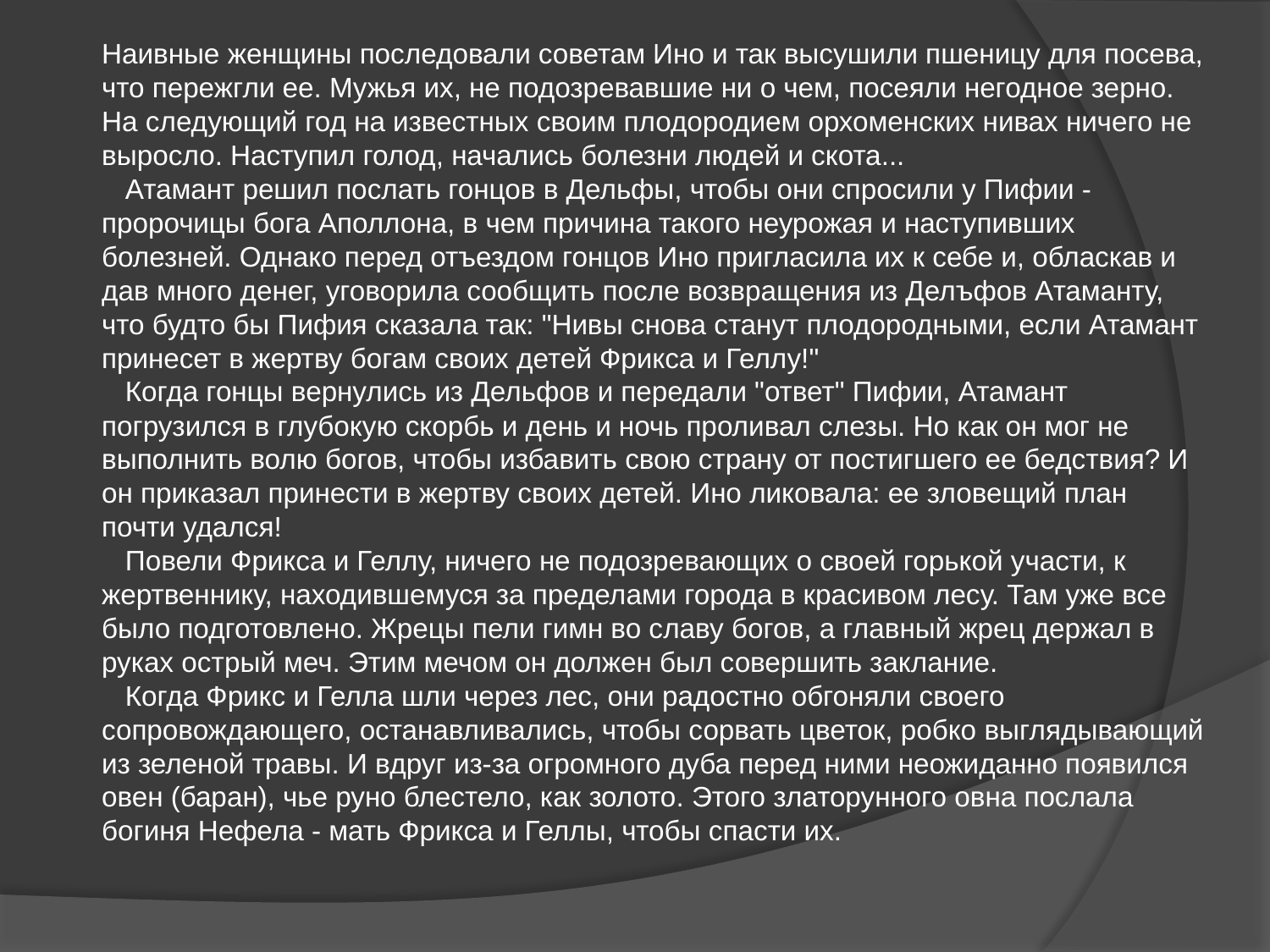

Наивные женщины последовали советам Ино и так высушили пшеницу для посева, что пережгли ее. Мужья их, не подозревавшие ни о чем, посеяли негодное зерно. На следующий год на известных своим плодородием орхоменских нивах ничего не выросло. Наступил голод, начались болезни людей и скота...
   Атамант решил послать гонцов в Дельфы, чтобы они спросили у Пифии - пророчицы бога Аполлона, в чем причина такого неурожая и наступивших болезней. Однако перед отъездом гонцов Ино пригласила их к себе и, обласкав и дав много денег, уговорила сообщить после возвращения из Делъфов Атаманту, что будто бы Пифия сказала так: "Нивы снова станут плодородными, если Атамант принесет в жертву богам своих детей Фрикса и Геллу!"
   Когда гонцы вернулись из Дельфов и передали "ответ" Пифии, Атамант погрузился в глубокую скорбь и день и ночь проливал слезы. Но как он мог не выполнить волю богов, чтобы избавить свою страну от постигшего ее бедствия? И он приказал принести в жертву своих детей. Ино ликовала: ее зловещий план почти удался!
   Повели Фрикса и Геллу, ничего не подозревающих о своей горькой участи, к жертвеннику, находившемуся за пределами города в красивом лесу. Там уже все было подготовлено. Жрецы пели гимн во славу богов, а главный жрец держал в руках острый меч. Этим мечом он должен был совершить заклание.
   Когда Фрикс и Гелла шли через лес, они радостно обгоняли своего сопровождающего, останавливались, чтобы сорвать цветок, робко выглядывающий из зеленой травы. И вдруг из-за огромного дуба перед ними неожиданно появился овен (баран), чье руно блестело, как золото. Этого златорунного овна послала богиня Нефела - мать Фрикса и Геллы, чтобы спасти их.